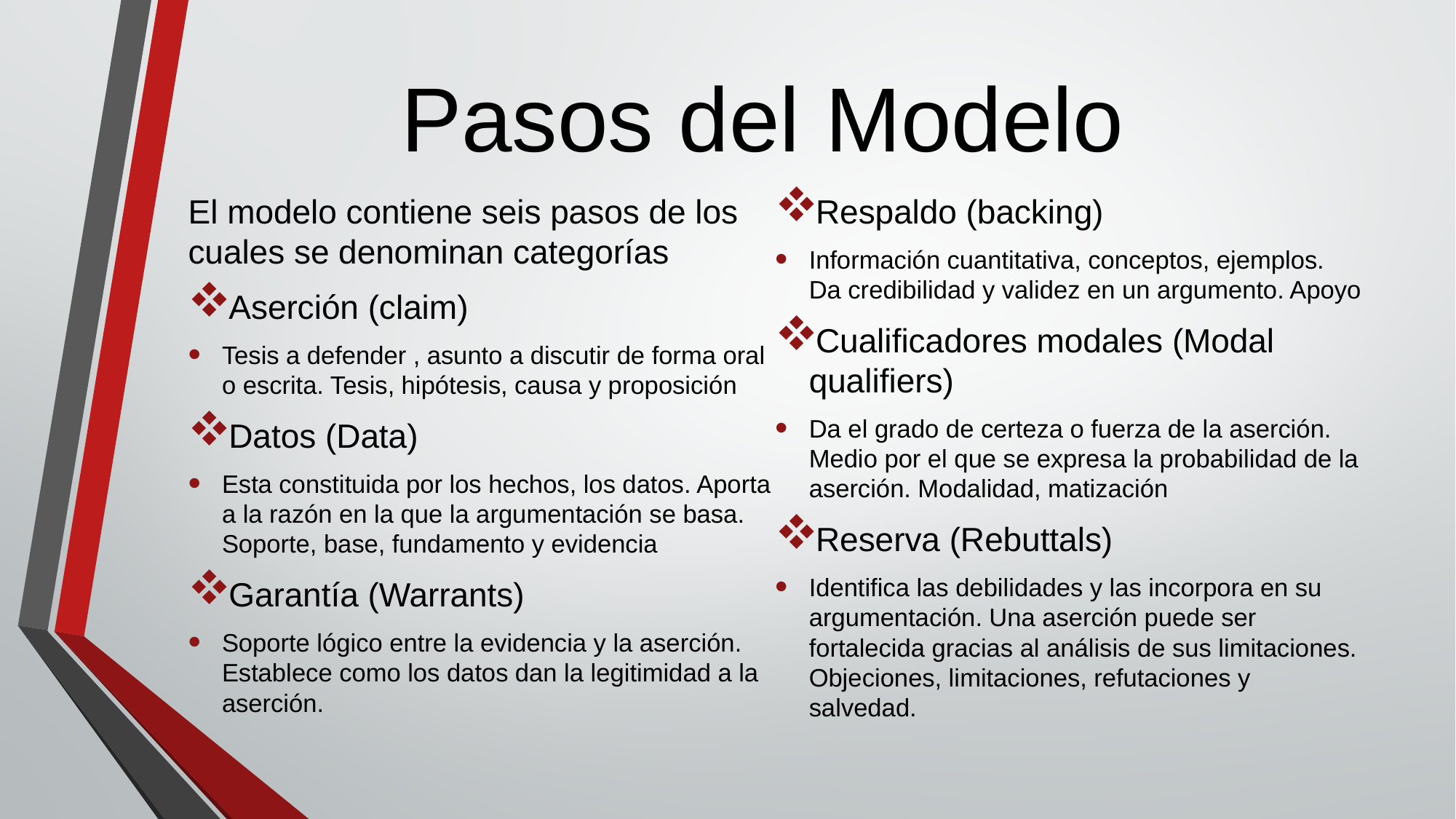

# Pasos del Modelo
El modelo contiene seis pasos de los cuales se denominan categorías
Aserción (claim)
Tesis a defender , asunto a discutir de forma oral o escrita. Tesis, hipótesis, causa y proposición
Datos (Data)
Esta constituida por los hechos, los datos. Aporta a la razón en la que la argumentación se basa. Soporte, base, fundamento y evidencia
Garantía (Warrants)
Soporte lógico entre la evidencia y la aserción. Establece como los datos dan la legitimidad a la aserción.
Respaldo (backing)
Información cuantitativa, conceptos, ejemplos. Da credibilidad y validez en un argumento. Apoyo
Cualificadores modales (Modal qualifiers)
Da el grado de certeza o fuerza de la aserción. Medio por el que se expresa la probabilidad de la aserción. Modalidad, matización
Reserva (Rebuttals)
Identifica las debilidades y las incorpora en su argumentación. Una aserción puede ser fortalecida gracias al análisis de sus limitaciones. Objeciones, limitaciones, refutaciones y salvedad.